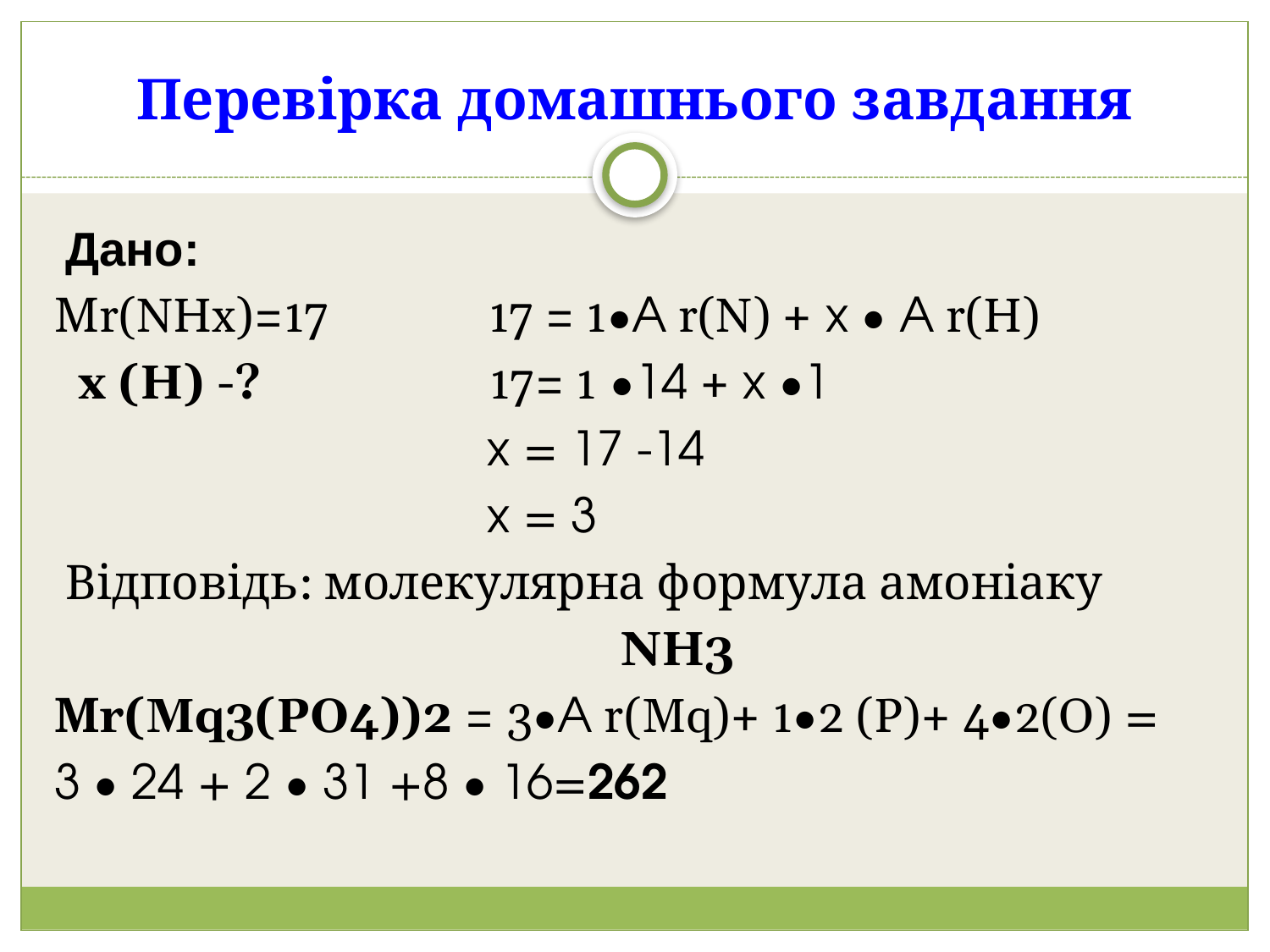

# Перевірка домашнього завдання
 Дано:
Мr(NHx)=17              17 = 1•A r(N) + x • A r(H)
  x (H) -?                   17= 1 •14 + x •1
                                 x = 17 -14
                                 x = 3
 Відповідь: молекулярна формула амоніаку
                                               NH3
Мr(Mq3(PO4))2 = 3•A r(Mq)+ 1•2 (P)+ 4•2(O) =
3 • 24 + 2 • 31 +8 • 16=262